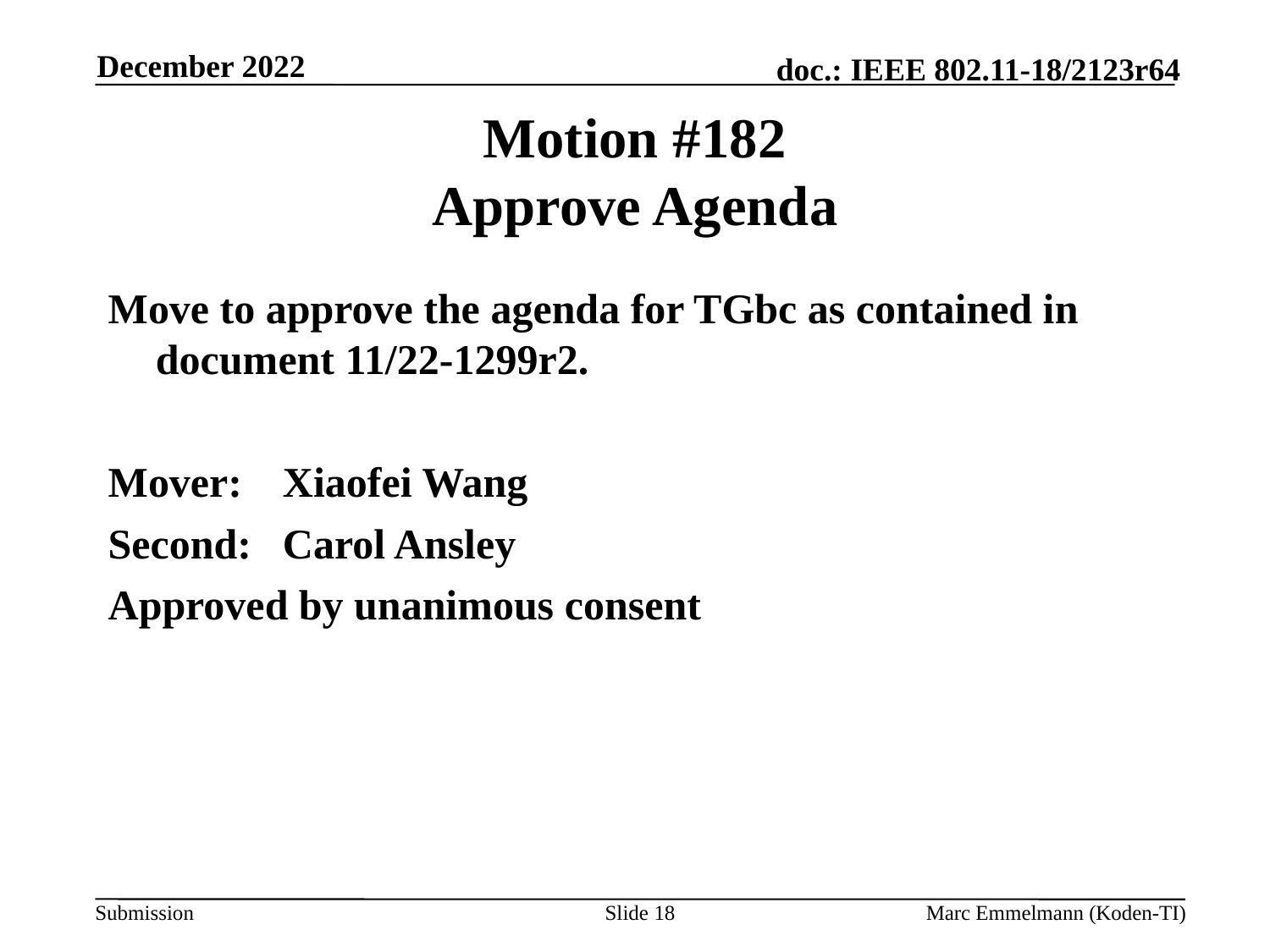

December 2022
# Motion #182 Approve Agenda
Move to approve the agenda for TGbc as contained in document 11/22-1299r2.

Mover:	Xiaofei Wang
Second:	Carol Ansley
Approved by unanimous consent
Slide 18
Marc Emmelmann (Koden-TI)